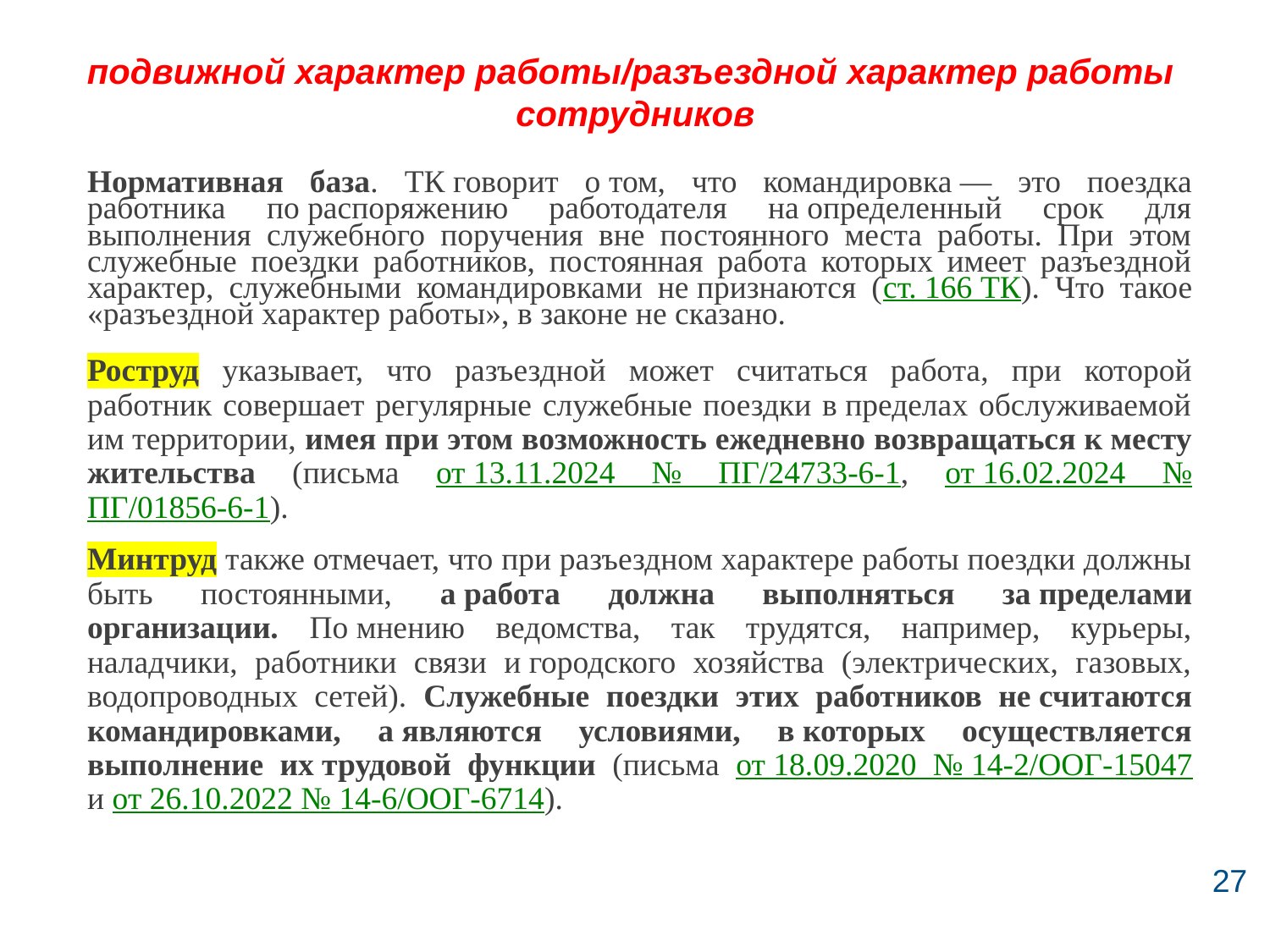

# подвижной характер работы/разъездной характер работы  сотрудников
Нормативная база. ТК говорит о том, что командировка — это поездка работника по распоряжению работодателя на определенный срок для выполнения служебного поручения вне постоянного места работы. При этом служебные поездки работников, постоянная работа которых имеет разъездной характер, служебными командировками не признаются (ст. 166 ТК). Что такое «разъездной характер работы», в законе не сказано.
Роструд указывает, что разъездной может считаться работа, при которой работник совершает регулярные служебные поездки в пределах обслуживаемой им территории, имея при этом возможность ежедневно возвращаться к месту жительства (письма от 13.11.2024 № ПГ/24733‑6‑1, от 16.02.2024 № ПГ/01856‑6‑1).
Минтруд также отмечает, что при разъездном характере работы поездки должны быть постоянными, а работа должна выполняться за пределами организации. По мнению ведомства, так трудятся, например, курьеры, наладчики, работники связи и городского хозяйства (электрических, газовых, водопроводных сетей). Служебные поездки этих работников не считаются командировками, а являются условиями, в которых осуществляется выполнение их трудовой функции (письма от 18.09.2020 № 14-2/ООГ-15047 и от 26.10.2022 № 14-6/ООГ-6714).